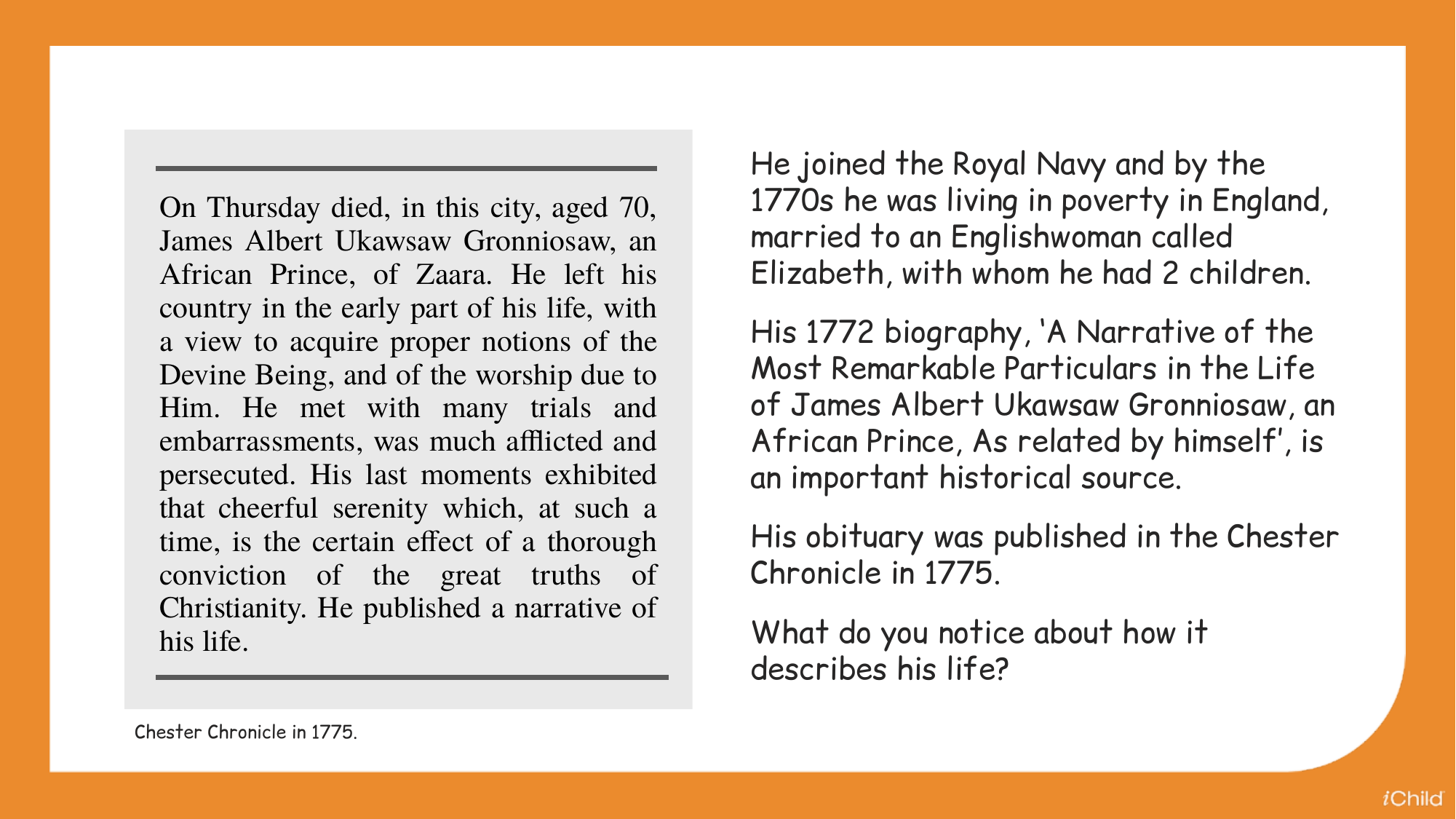

On Thursday died, in this city, aged 70, James Albert Ukawsaw Gronniosaw, an African Prince, of Zaara. He left his country in the early part of his life, with a view to acquire proper notions of the Devine Being, and of the worship due to Him. He met with many trials and embarrassments, was much afflicted and persecuted. His last moments exhibited that cheerful serenity which, at such a time, is the certain effect of a thorough conviction of the great truths of Christianity. He published a narrative of his life.
He joined the Royal Navy and by the 1770s he was living in poverty in England, married to an Englishwoman called Elizabeth, with whom he had 2 children.
His 1772 biography, ‘A Narrative of the Most Remarkable Particulars in the Life of James Albert Ukawsaw Gronniosaw, an African Prince, As related by himself’, is an important historical source.
His obituary was published in the Chester Chronicle in 1775.
What do you notice about how it describes his life?
 Chester Chronicle in 1775.